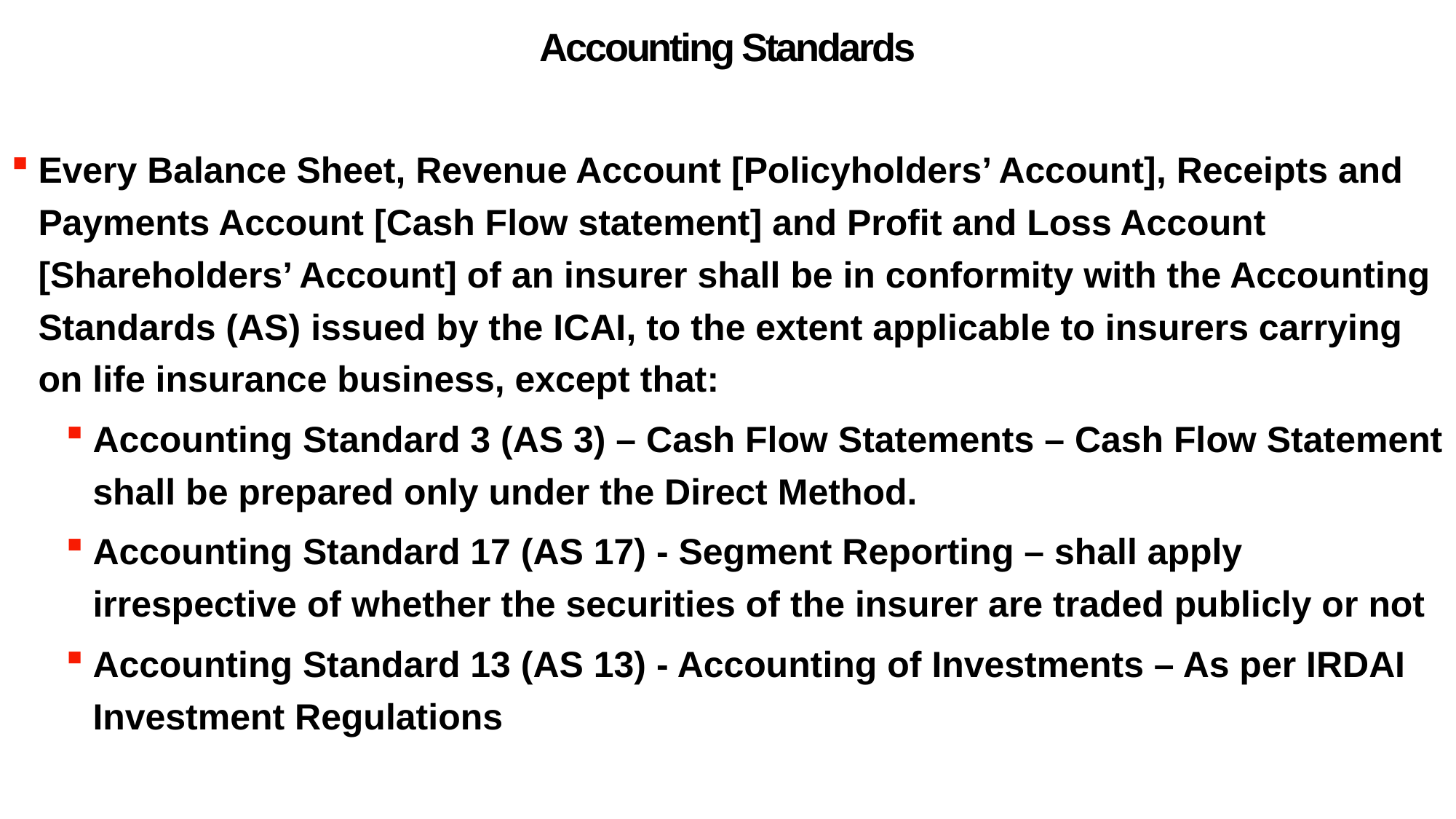

Accounting Standards

Every Balance Sheet, Revenue Account [Policyholders’ Account], Receipts and Payments Account [Cash Flow statement] and Profit and Loss Account [Shareholders’ Account] of an insurer shall be in conformity with the Accounting Standards (AS) issued by the ICAI, to the extent applicable to insurers carrying on life insurance business, except that:
Accounting Standard 3 (AS 3) – Cash Flow Statements – Cash Flow Statement shall be prepared only under the Direct Method.
Accounting Standard 17 (AS 17) - Segment Reporting – shall apply irrespective of whether the securities of the insurer are traded publicly or not
Accounting Standard 13 (AS 13) - Accounting of Investments – As per IRDAI Investment Regulations